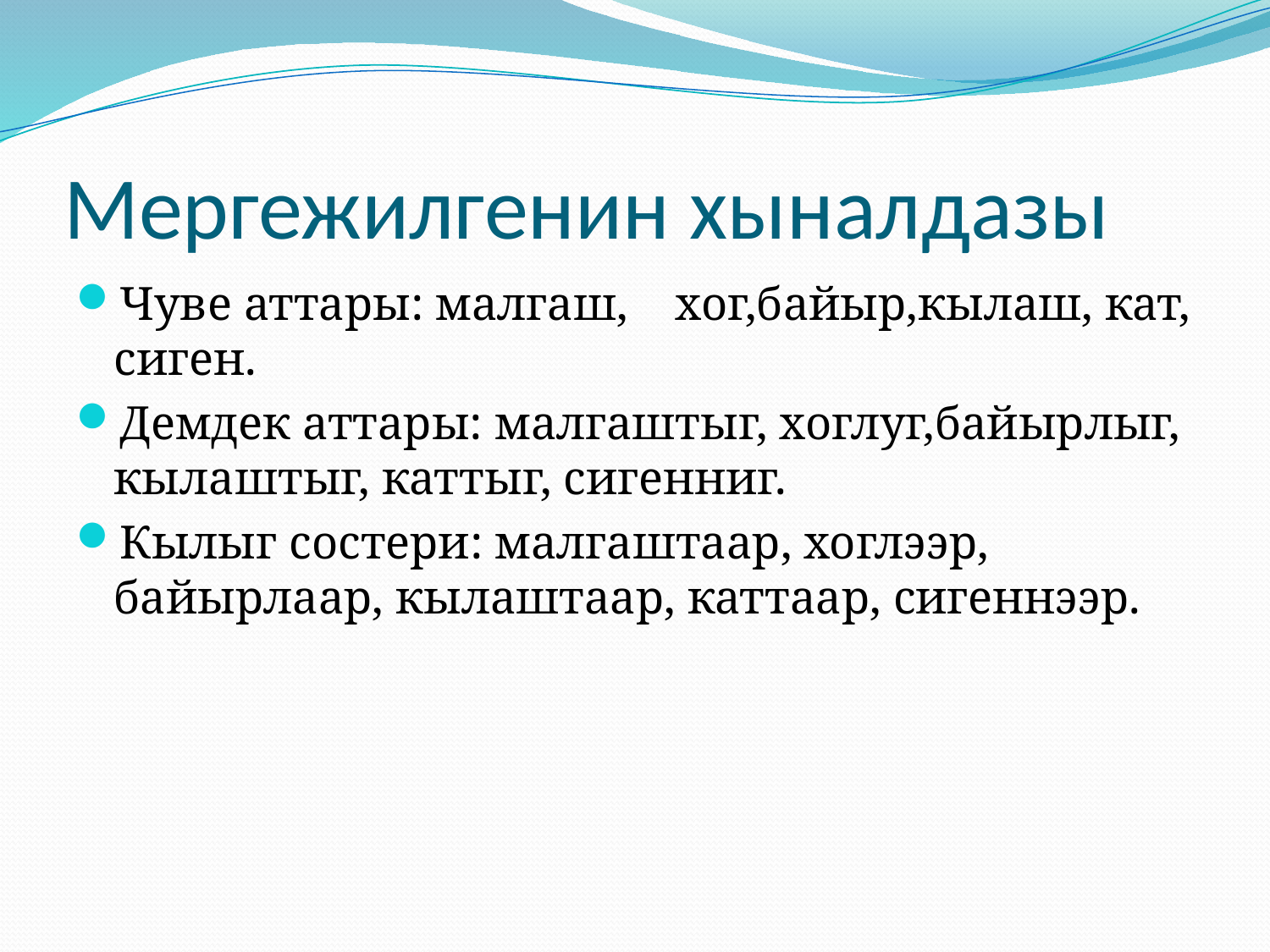

# Мергежилгенин хыналдазы
Чуве аттары: малгаш,    хог,байыр,кылаш, кат, сиген.
Демдек аттары: малгаштыг, хоглуг,байырлыг, кылаштыг, каттыг, сигенниг.
Кылыг состери: малгаштаар, хоглээр, байырлаар, кылаштаар, каттаар, сигеннээр.